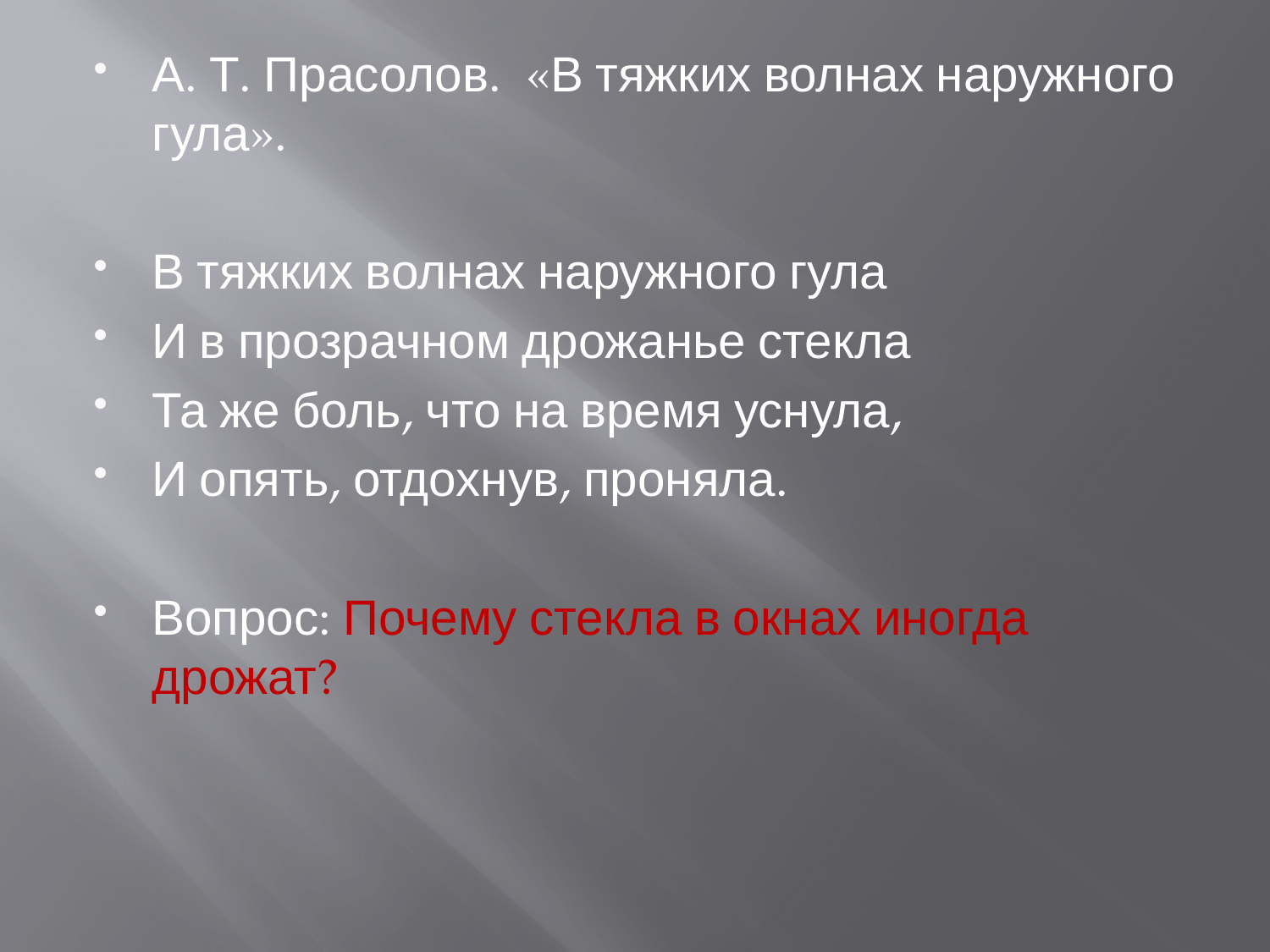

А. Т. Прасолов.  «В тяжких волнах наружного гула».

В тяжких волнах наружного гула
И в прозрачном дрожанье стекла
Та же боль, что на время уснула,
И опять, отдохнув, проняла.

Вопрос: Почему стекла в окнах иногда дрожат?